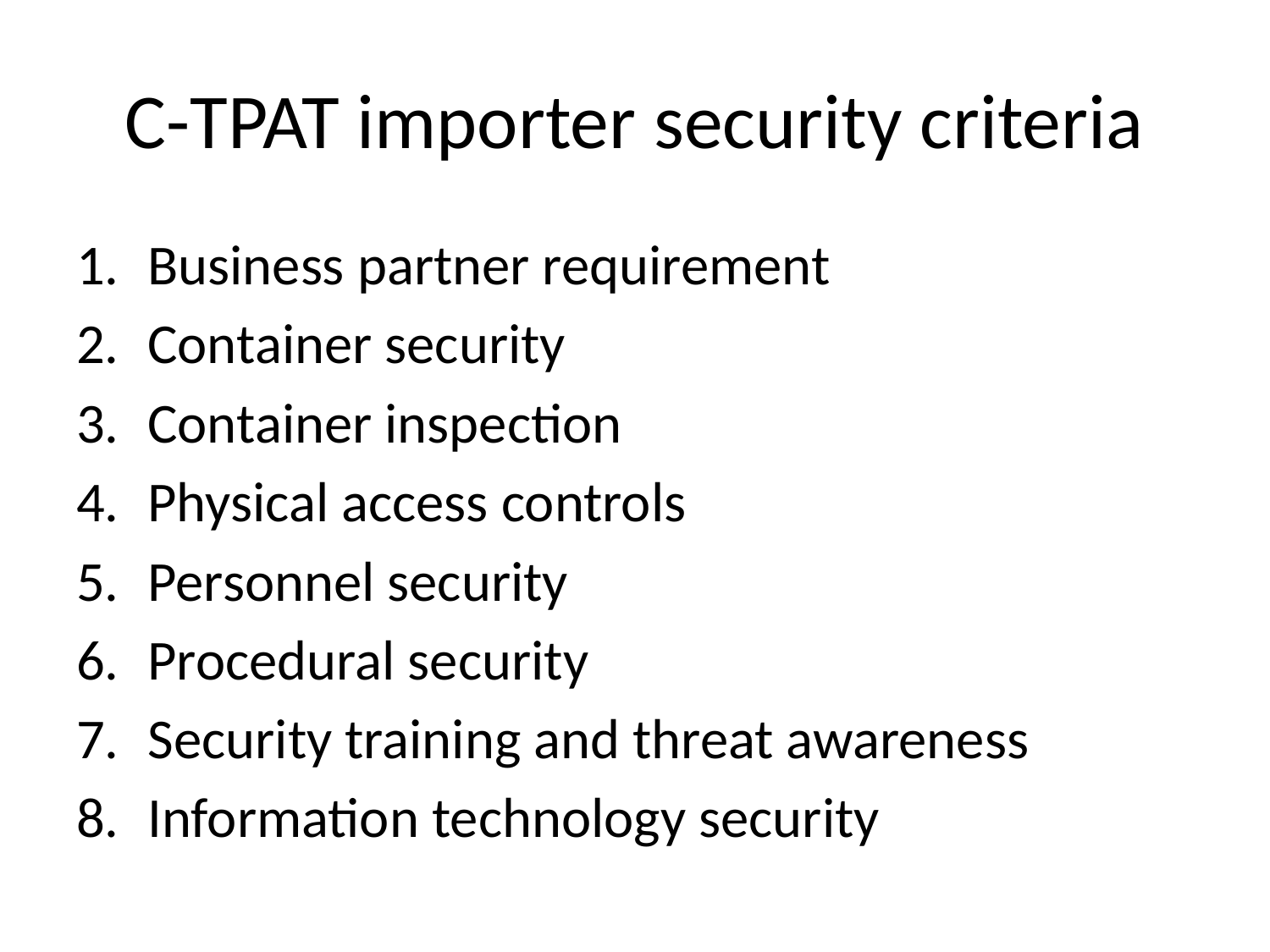

# C-TPAT importer security criteria
Business partner requirement
Container security
Container inspection
Physical access controls
Personnel security
Procedural security
Security training and threat awareness
Information technology security